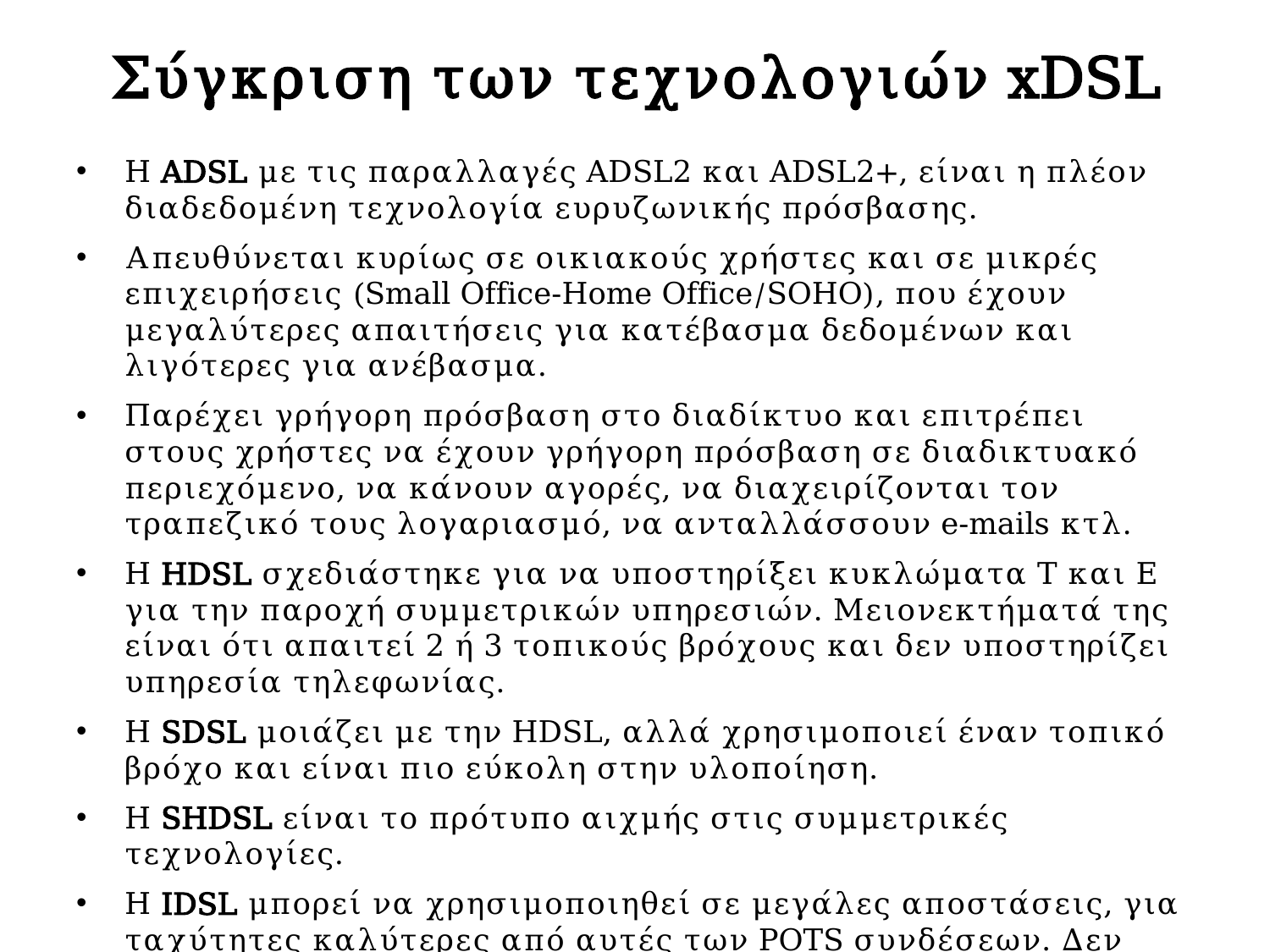

# Σύγκριση των τεχνολογιών xDSL
Η ADSL με τις παραλλαγές ADSL2 και ADSL2+, είναι η πλέον διαδεδομένη τεχνολογία ευρυζωνικής πρόσβασης.
Απευθύνεται κυρίως σε οικιακούς χρήστες και σε μικρές επιχειρήσεις (Small Office-Home Office/SOHO), που έχουν μεγαλύτερες απαιτήσεις για κατέβασμα δεδομένων και λιγότερες για ανέβασμα.
Παρέχει γρήγορη πρόσβαση στο διαδίκτυο και επιτρέπει στους χρήστες να έχουν γρήγορη πρόσβαση σε διαδικτυακό περιεχόμενο, να κάνουν αγορές, να διαχειρίζονται τον τραπεζικό τους λογαριασμό, να ανταλλάσσουν e-mails κτλ.
Η HDSL σχεδιάστηκε για να υποστηρίξει κυκλώματα T και Ε για την παροχή συμμετρικών υπηρεσιών. Μειονεκτήματά της είναι ότι απαιτεί 2 ή 3 τοπικούς βρόχους και δεν υποστηρίζει υπηρεσία τηλεφωνίας.
Η SDSL μοιάζει με την HDSL, αλλά χρησιμοποιεί έναν τοπικό βρόχο και είναι πιο εύκολη στην υλοποίηση.
Η SHDSL είναι το πρότυπο αιχμής στις συμμετρικές τεχνολογίες.
Η IDSL μπορεί να χρησιμοποιηθεί σε μεγάλες αποστάσεις, για ταχύτητες καλύτερες από αυτές των POTS συνδέσεων. Δεν θεωρείται ευρυζωνική σύνδεση, επειδή υποστηρίζει ρυθμό μετάδοσης μόλις 144 Κbps.